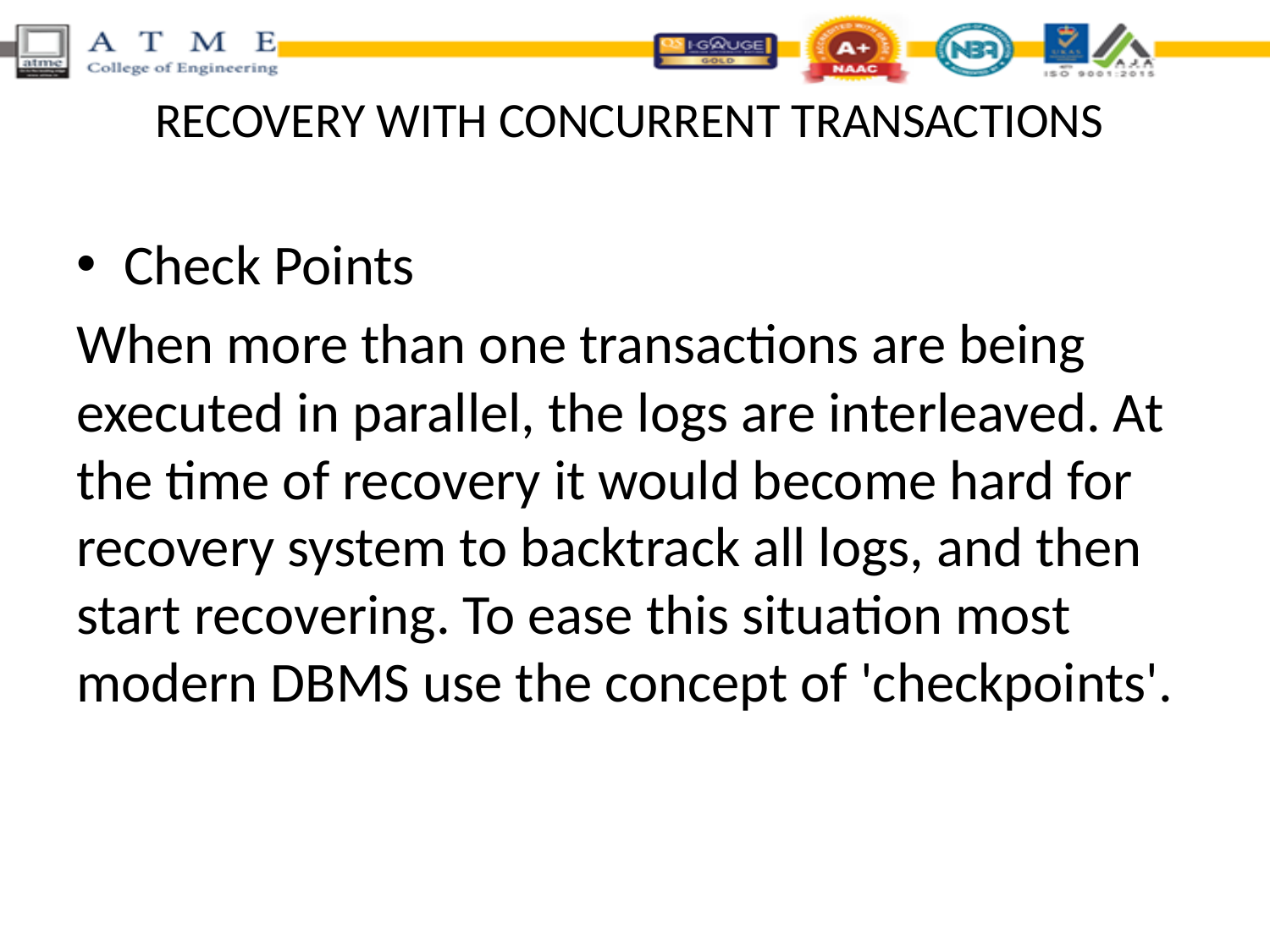

# RECOVERY WITH CONCURRENT TRANSACTIONS
Check Points
When more than one transactions are being executed in parallel, the logs are interleaved. At the time of recovery it would become hard for recovery system to backtrack all logs, and then start recovering. To ease this situation most modern DBMS use the concept of 'checkpoints'.